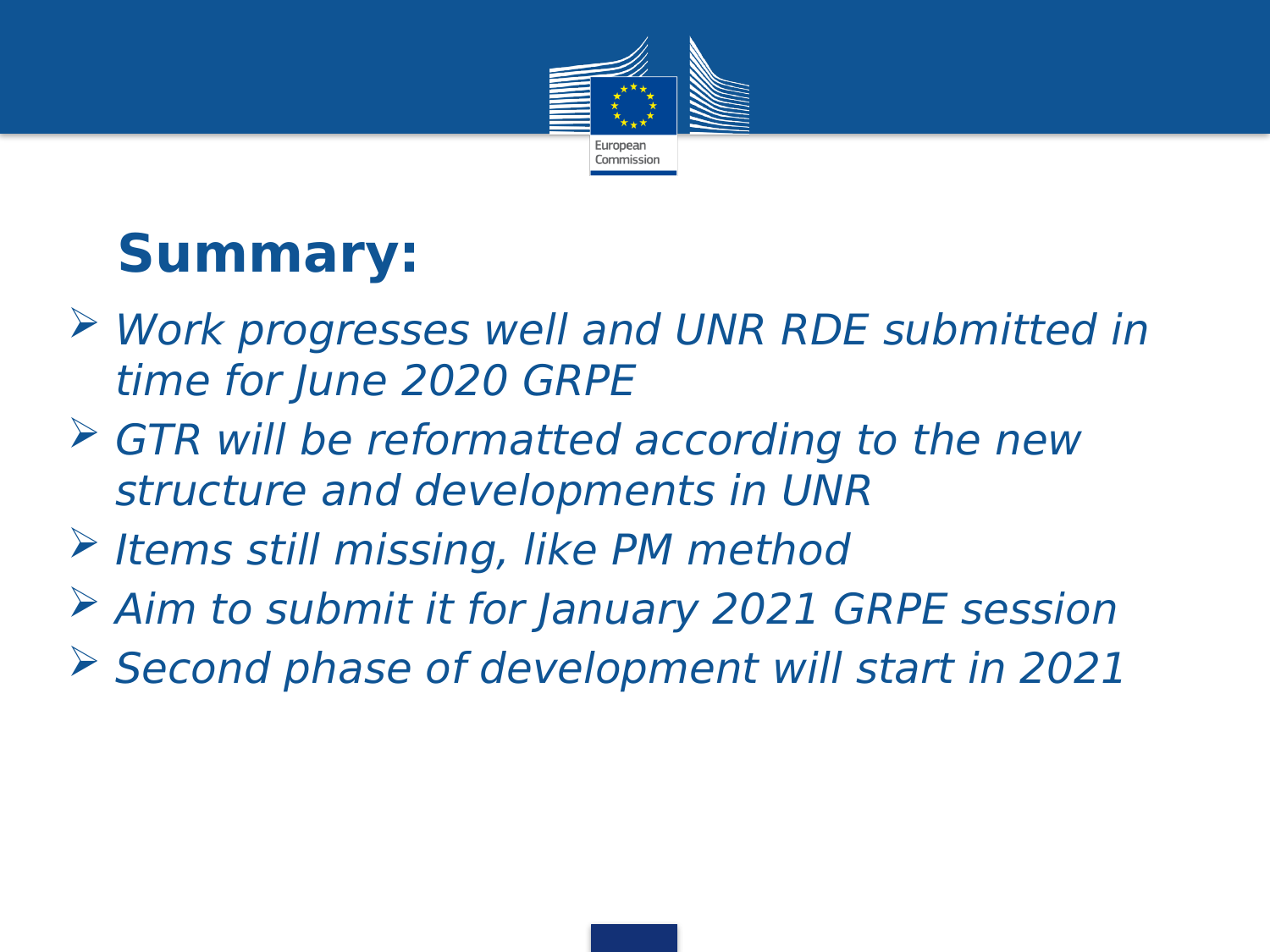

# Summary:
Work progresses well and UNR RDE submitted in time for June 2020 GRPE
GTR will be reformatted according to the new structure and developments in UNR
Items still missing, like PM method
Aim to submit it for January 2021 GRPE session
Second phase of development will start in 2021